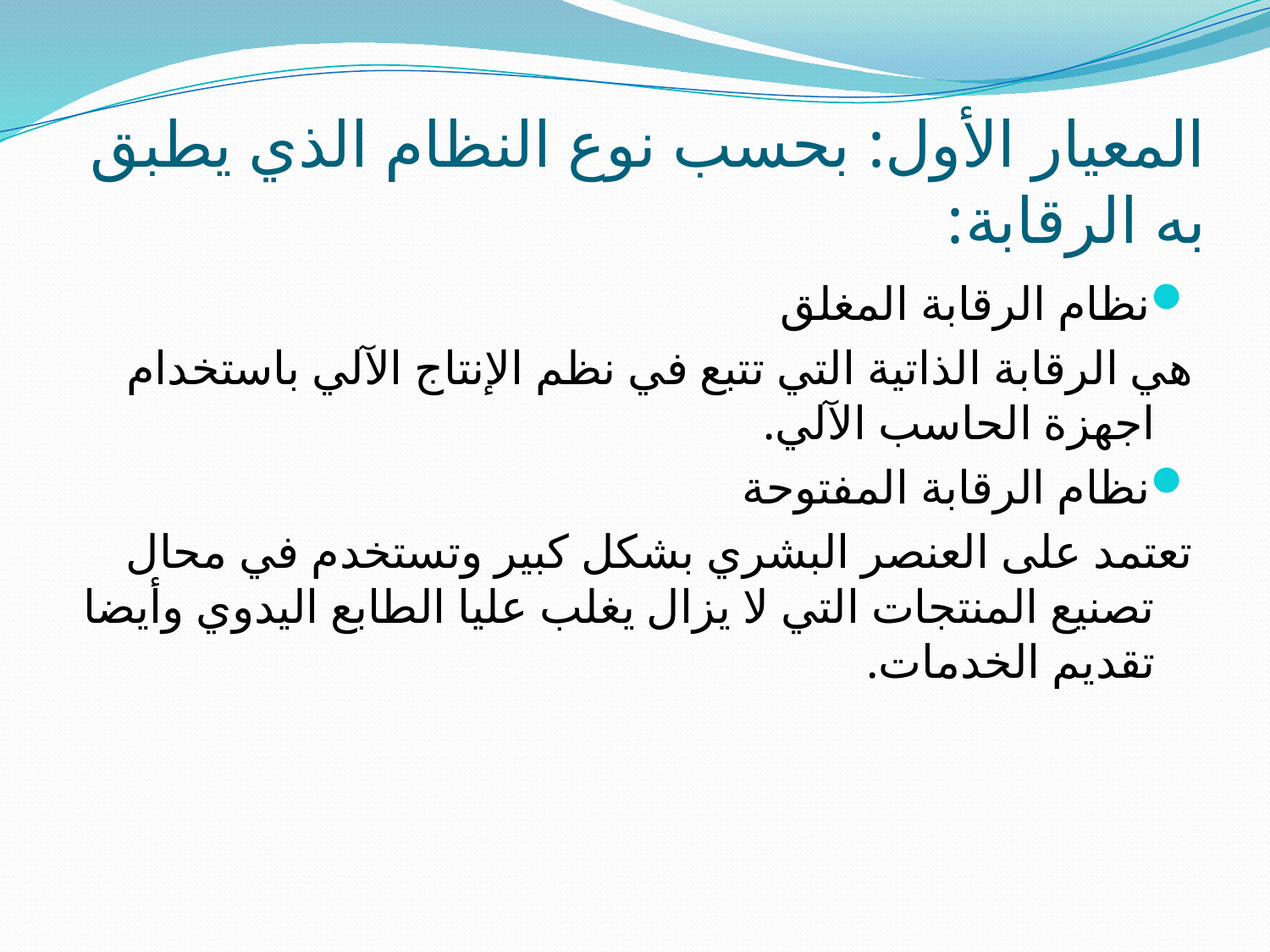

# المعيار الأول: بحسب نوع النظام الذي يطبق به الرقابة:
نظام الرقابة المغلق
هي الرقابة الذاتية التي تتبع في نظم الإنتاج الآلي باستخدام اجهزة الحاسب الآلي.
نظام الرقابة المفتوحة
تعتمد على العنصر البشري بشكل كبير وتستخدم في محال تصنيع المنتجات التي لا يزال يغلب عليا الطابع اليدوي وأيضا تقديم الخدمات.